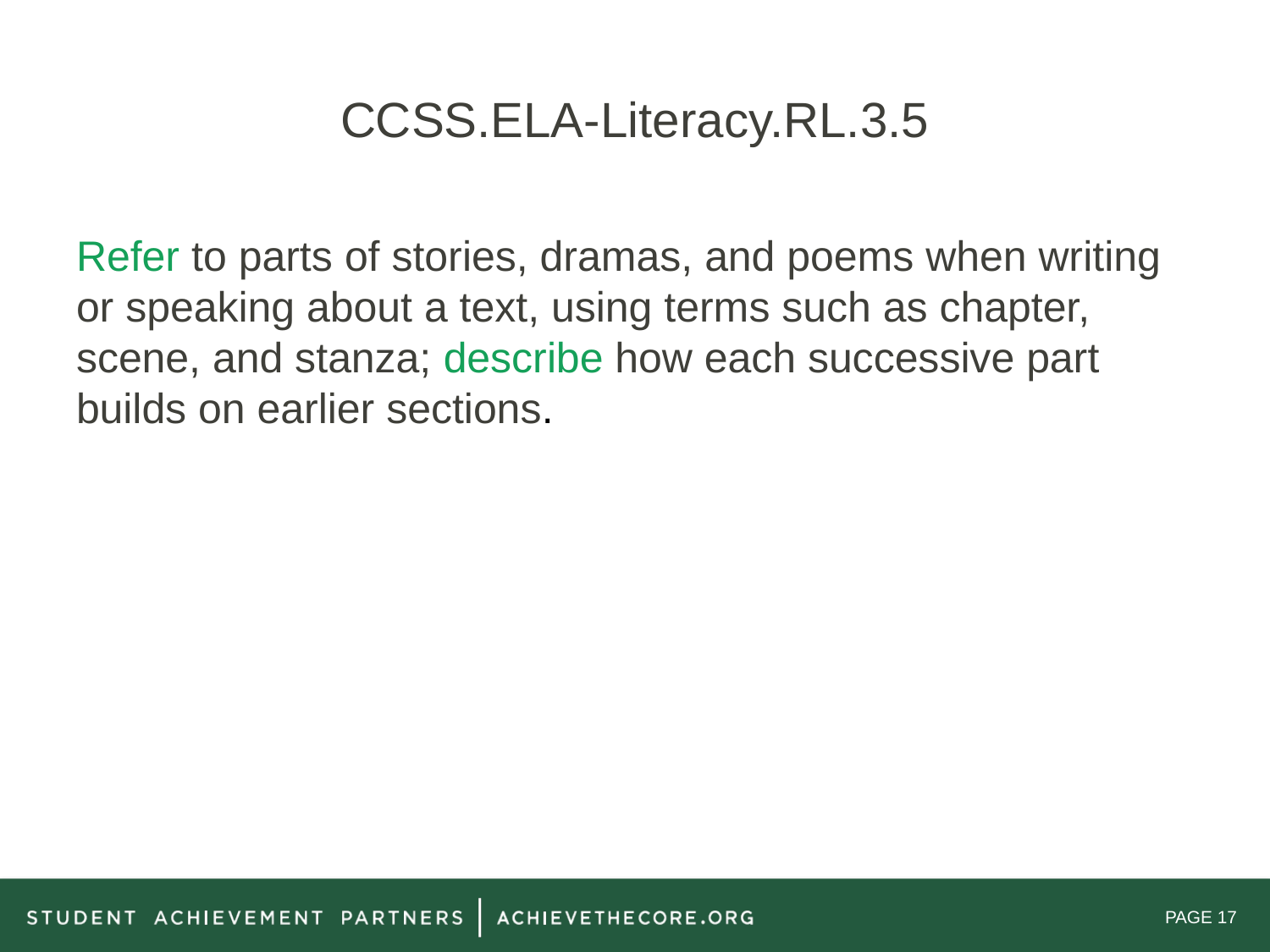

# CCSS.ELA-Literacy.RL.3.5
Refer to parts of stories, dramas, and poems when writing or speaking about a text, using terms such as chapter, scene, and stanza; describe how each successive part builds on earlier sections.